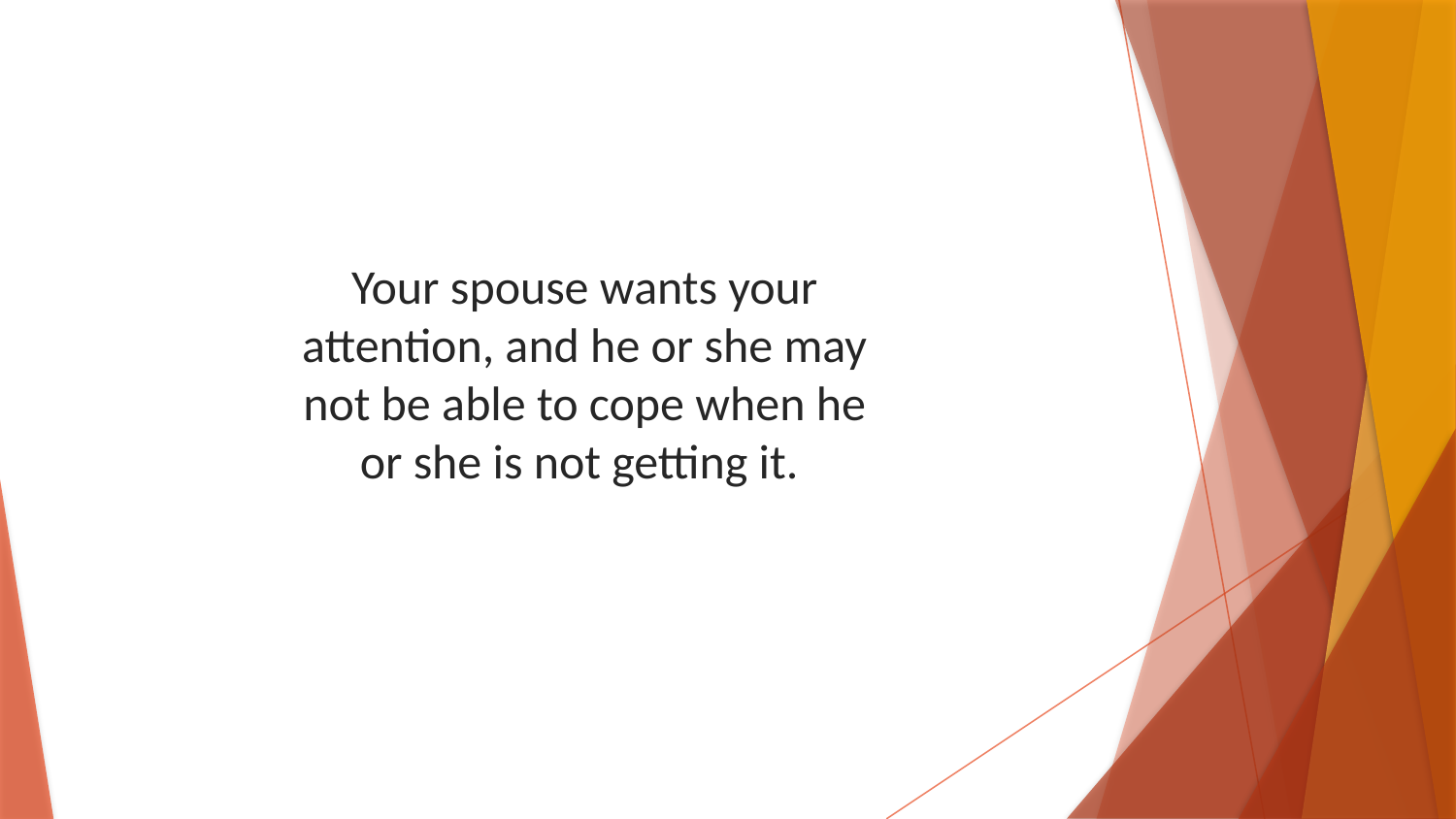

Your spouse wants your attention, and he or she may not be able to cope when he or she is not getting it.